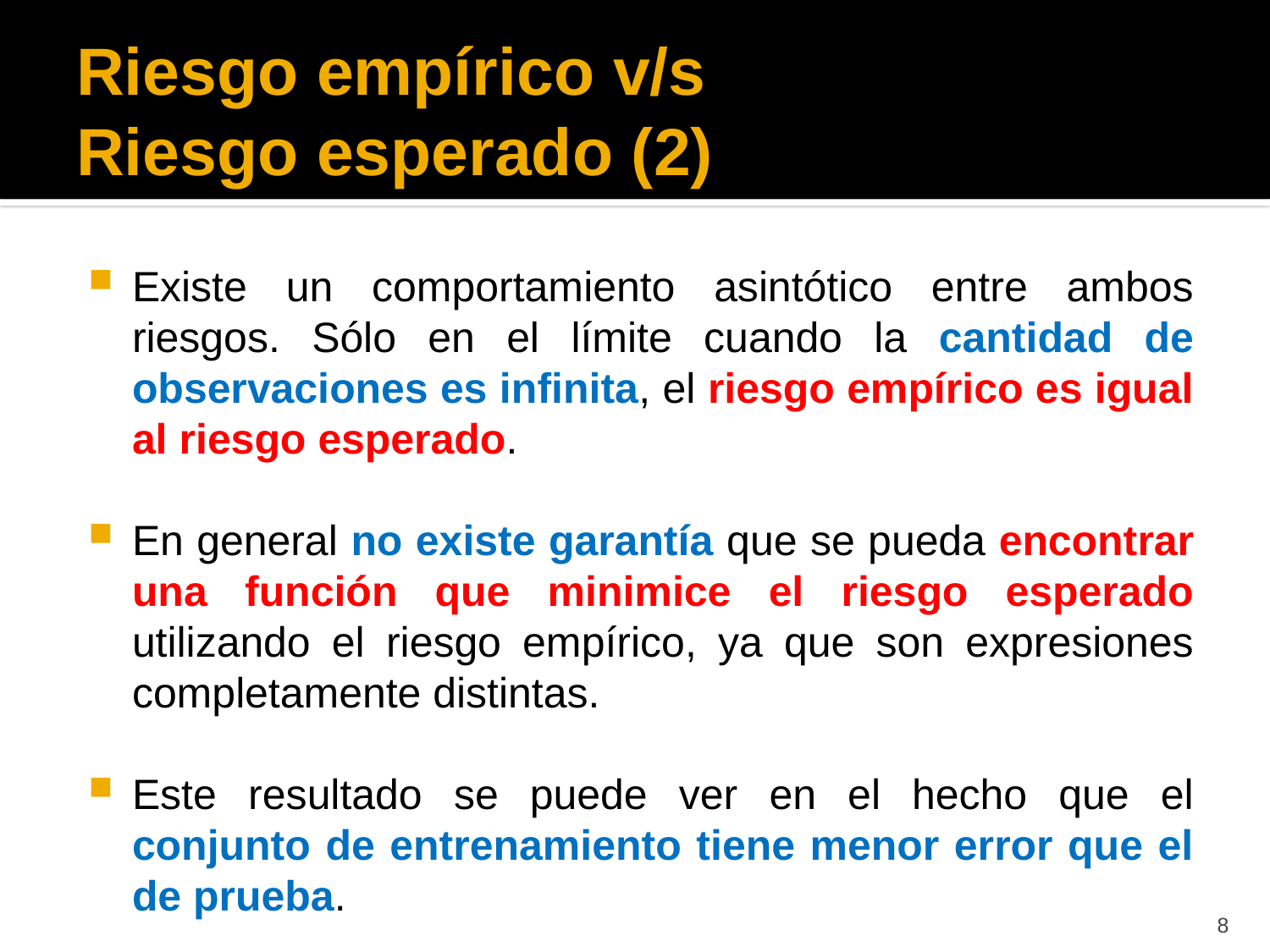

# Riesgo empírico v/s Riesgo esperado (2)
Existe un comportamiento asintótico entre ambos riesgos. Sólo en el límite cuando la cantidad de observaciones es infinita, el riesgo empírico es igual al riesgo esperado.

En general no existe garantía que se pueda encontrar una función que minimice el riesgo esperado utilizando el riesgo empírico, ya que son expresiones completamente distintas.

Este resultado se puede ver en el hecho que el conjunto de entrenamiento tiene menor error que el de prueba.
8